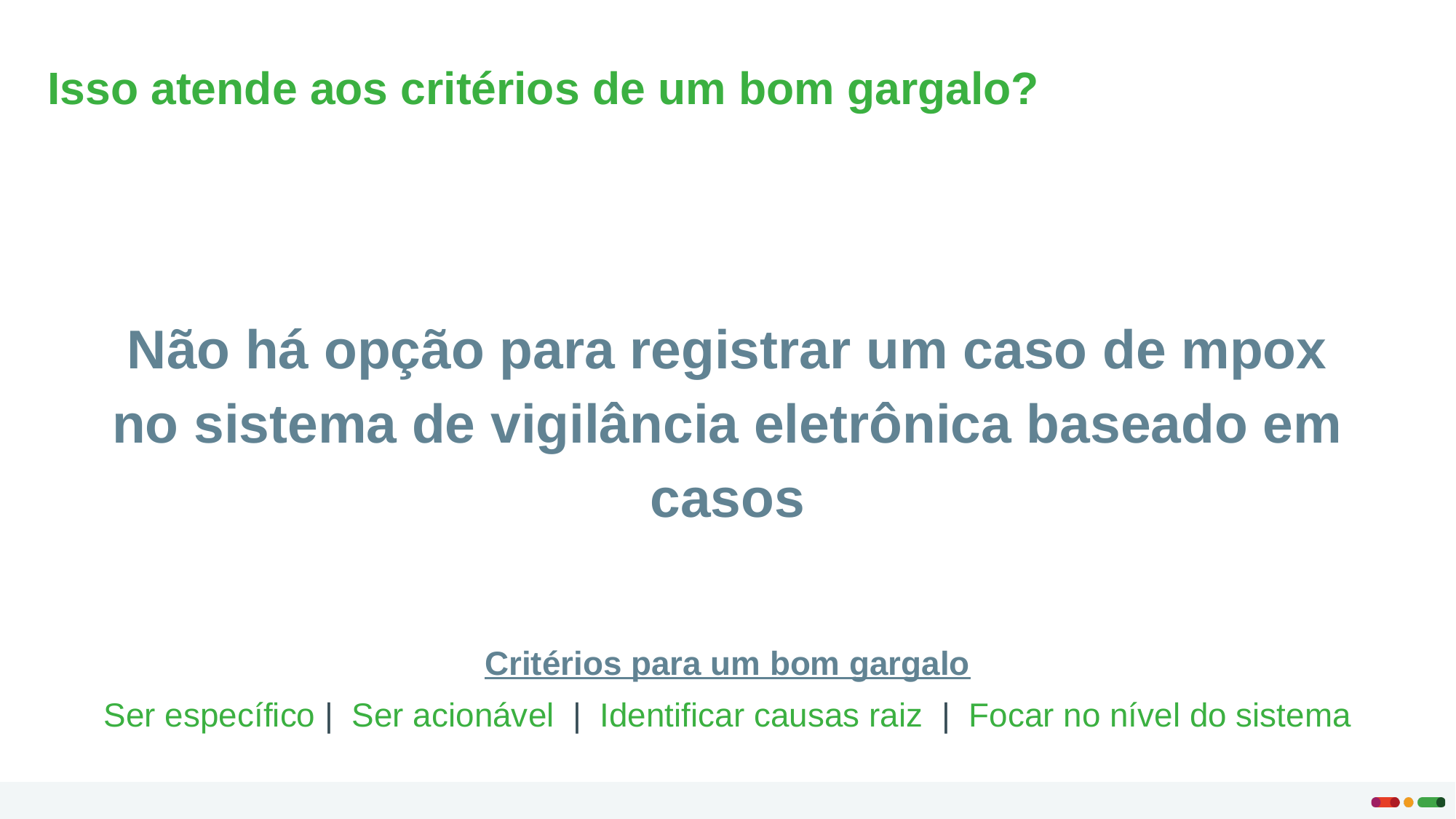

Isso atende aos critérios de um bom gargalo?
Não há opção para registrar um caso de mpox no sistema de vigilância eletrônica baseado em casos
Critérios para um bom gargalo
Ser específico |  Ser acionável  |  Identificar causas raiz  |  Focar no nível do sistema